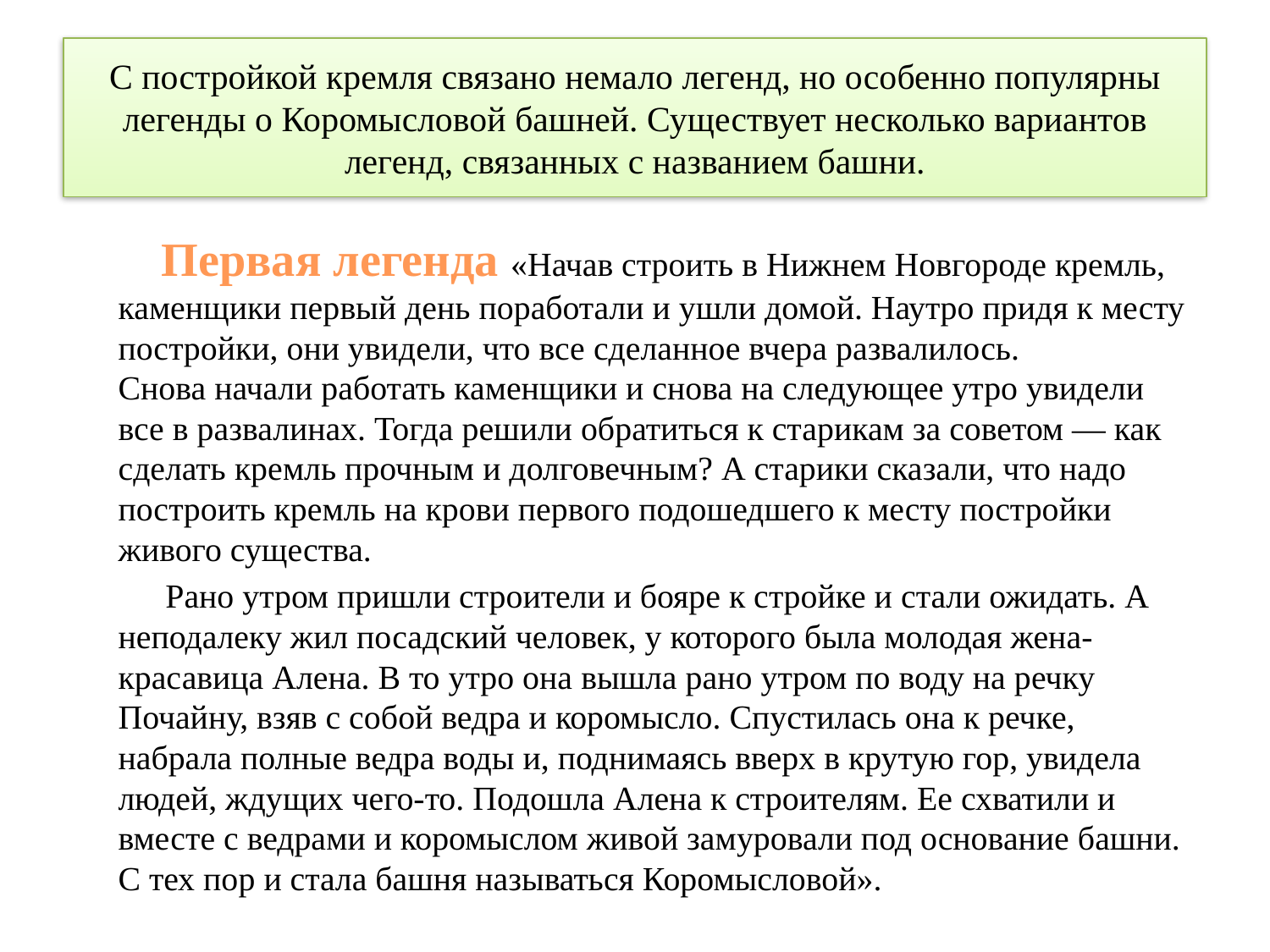

# С постройкой кремля связано немало легенд, но особенно популярны легенды о Коромысловой башней. Существует несколько вариантов легенд, связанных с названием башни.
          Первая легенда «Начав строить в Нижнем Новгороде кремль, каменщики первый день поработали и ушли домой. Наутро придя к месту постройки, они увидели, что все сделанное вчера развалилось.           Снова начали работать каменщики и снова на следующее утро увидели все в развалинах. Тогда решили обратиться к старикам за советом — как сделать кремль прочным и долговечным? А старики сказали, что надо построить кремль на крови первого подошедшего к месту постройки живого существа.
           Рано утром пришли строители и бояре к стройке и стали ожидать. А неподалеку жил посадский человек, у которого была молодая жена-красавица Алена. В то утро она вышла рано утром по воду на речку Почайну, взяв с собой ведра и коромысло. Спустилась она к речке, набрала полные ведра воды и, поднимаясь вверх в крутую гор, увидела людей, ждущих чего-то. Подошла Алена к строителям. Ее схватили и вместе с ведрами и коромыслом живой замуровали под основание башни. С тех пор и стала башня называться Коромысловой».